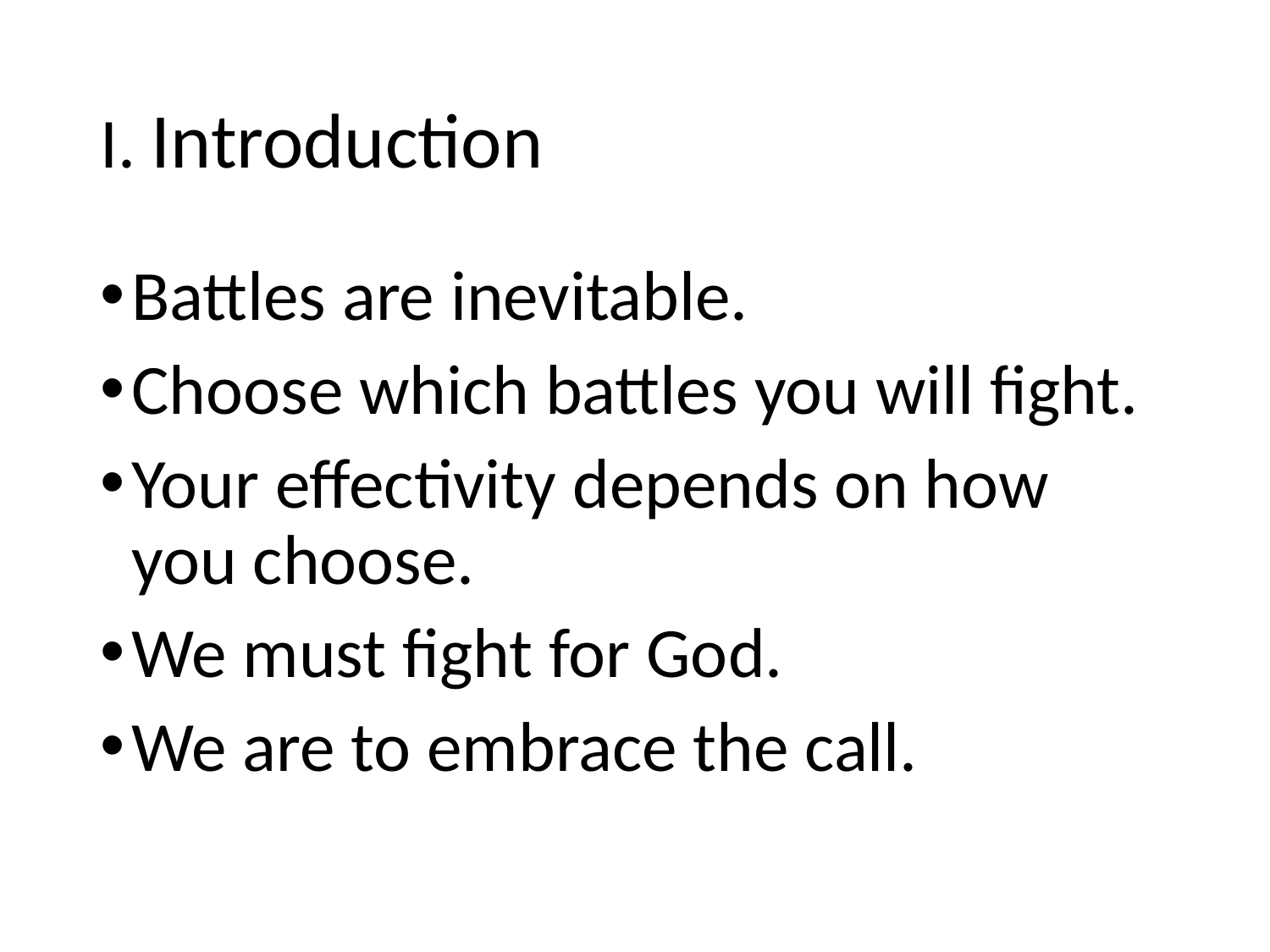

# I. Introduction
Battles are inevitable.
Choose which battles you will fight.
Your effectivity depends on how you choose.
We must fight for God.
We are to embrace the call.